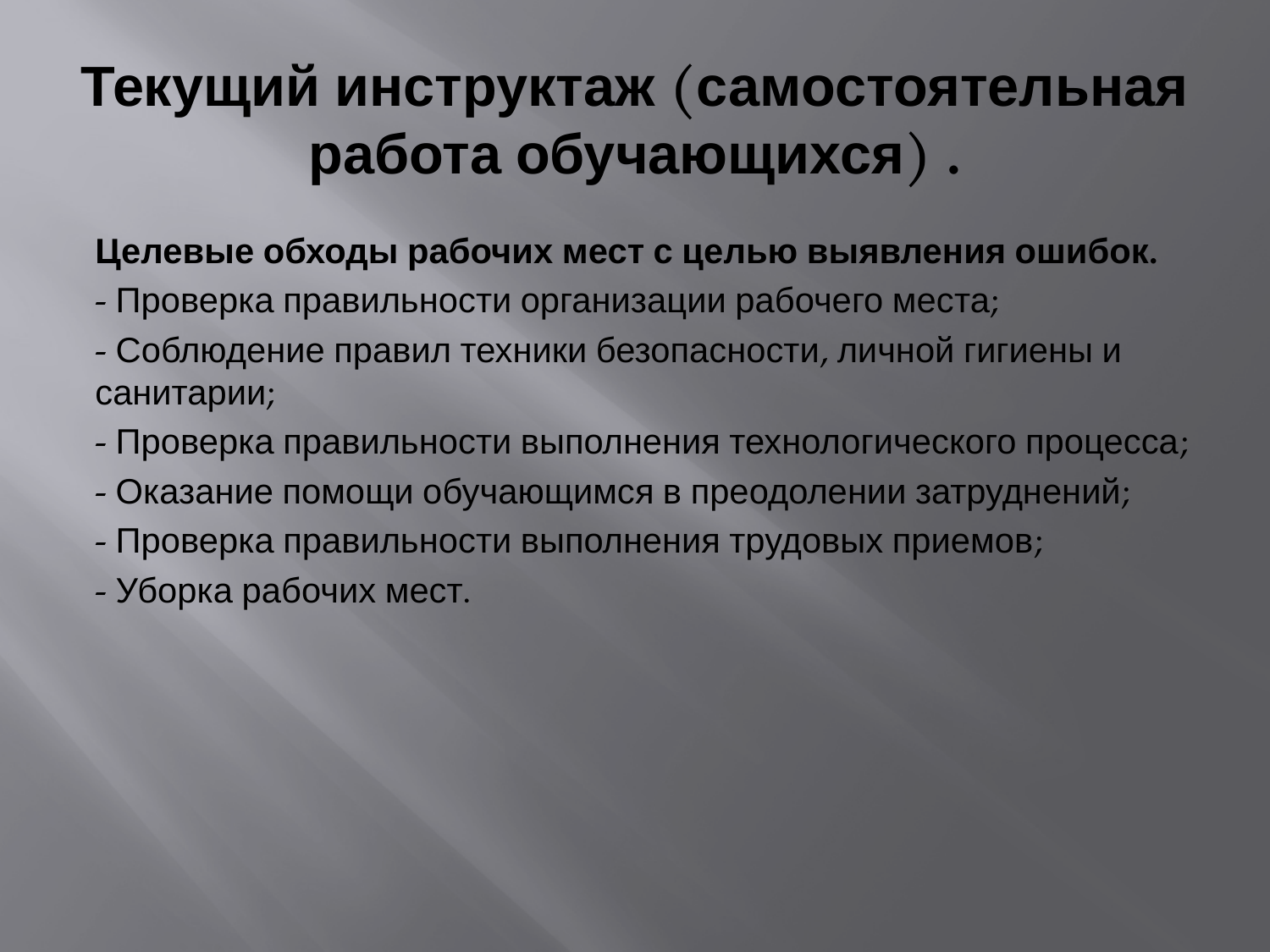

# Текущий инструктаж (самостоятельная работа обучающихся) .
Целевые обходы рабочих мест с целью выявления ошибок.
- Проверка правильности организации рабочего места;
- Соблюдение правил техники безопасности, личной гигиены и санитарии;
- Проверка правильности выполнения технологического процесса;
- Оказание помощи обучающимся в преодолении затруднений;
- Проверка правильности выполнения трудовых приемов;
- Уборка рабочих мест.